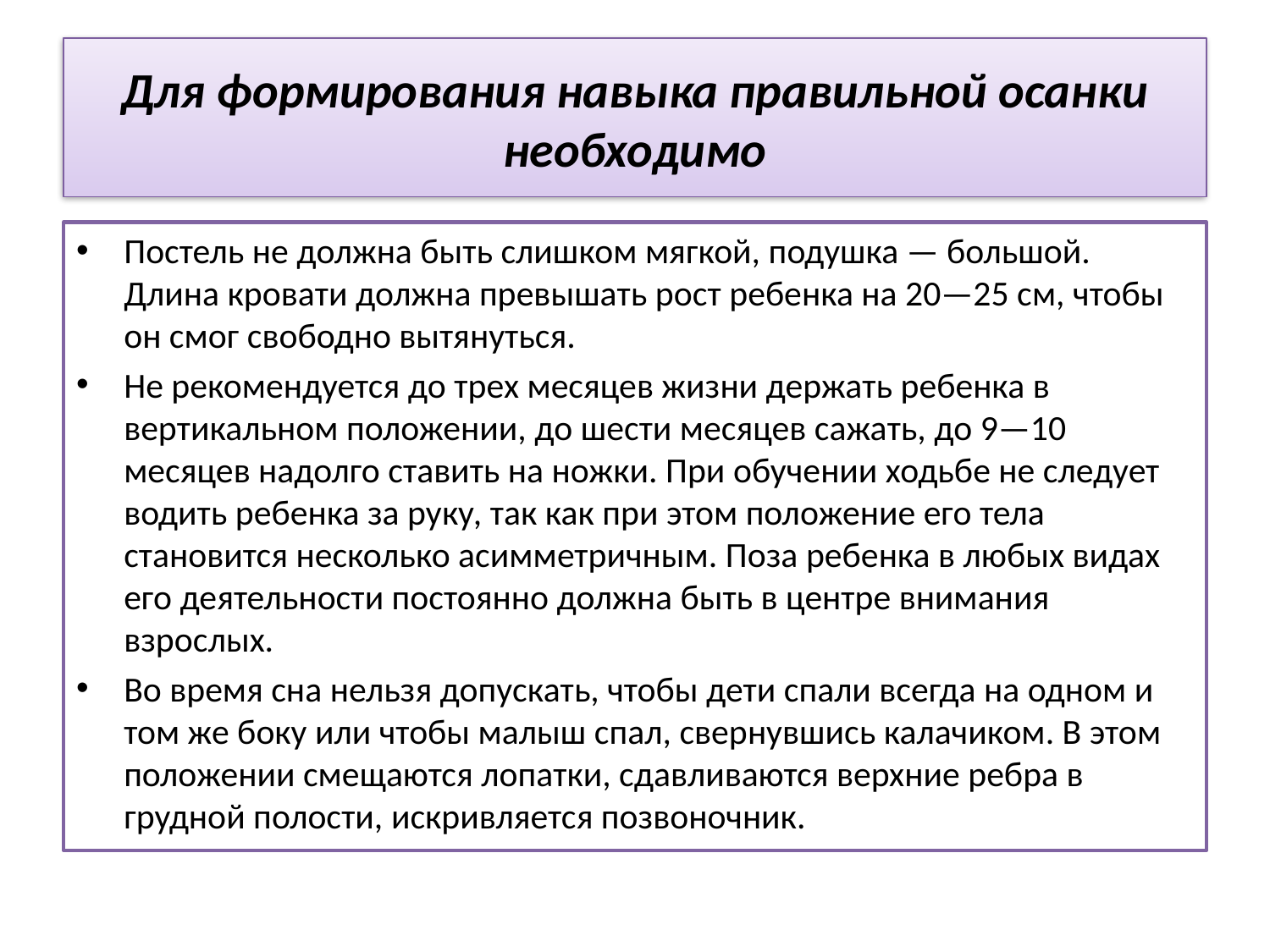

# Для формирования навыка правильной осанки необходимо
Постель не должна быть слишком мягкой, подушка — большой. Длина кровати должна превышать рост ребенка на 20—25 см, чтобы он смог свободно вытянуться.
Не рекомендуется до трех месяцев жизни держать ребенка в вертикальном положении, до шести месяцев сажать, до 9—10 месяцев надолго ставить на ножки. При обучении ходьбе не следует водить ребенка за руку, так как при этом положение его тела становится несколько асимметричным. Поза ребенка в любых видах его деятельности постоянно должна быть в центре внимания взрослых.
Во время сна нельзя допускать, чтобы дети спали всегда на одном и том же боку или чтобы малыш спал, свернувшись калачиком. В этом положении смещаются лопатки, сдавливаются верхние ребра в грудной полости, искривляется позвоночник.